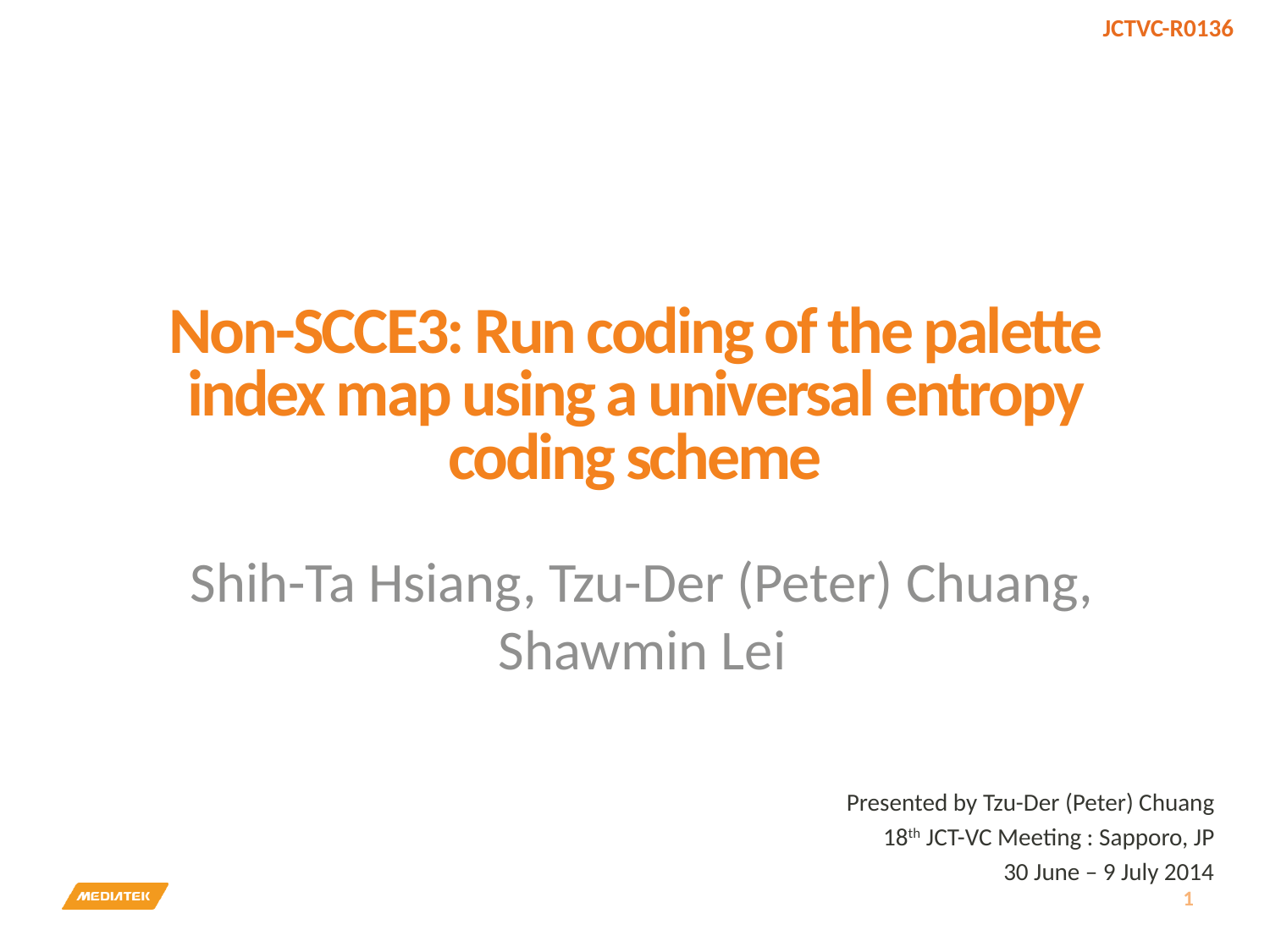

# Non-SCCE3: Run coding of the palette index map using a universal entropy coding scheme
Shih-Ta Hsiang, Tzu-Der (Peter) Chuang, Shawmin Lei
Presented by Tzu-Der (Peter) Chuang
18th JCT-VC Meeting : Sapporo, JP
30 June – 9 July 2014
1